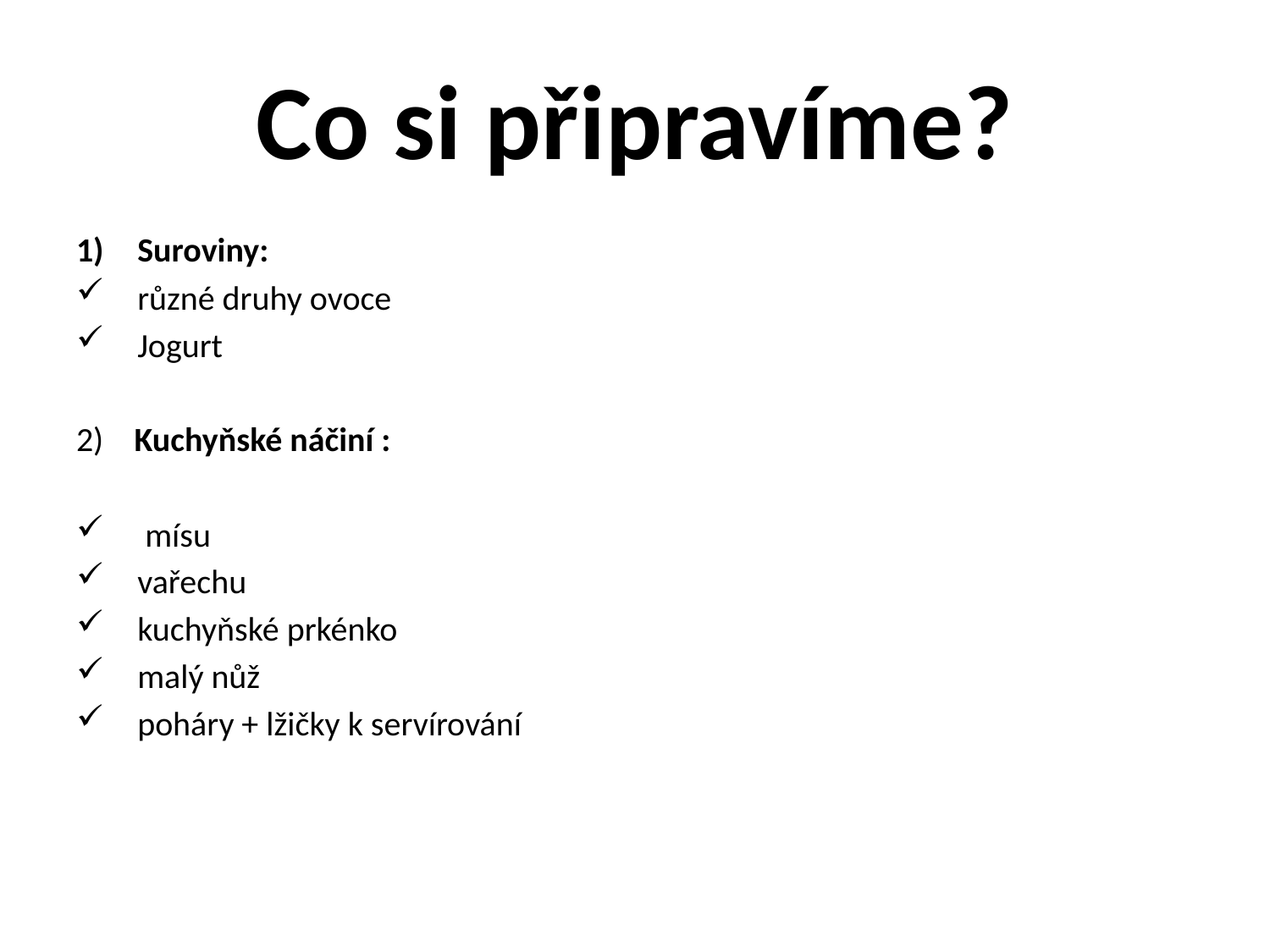

# Co si připravíme?
Suroviny:
různé druhy ovoce
Jogurt

2)    Kuchyňské náčiní :

 mísu
vařechu
kuchyňské prkénko
malý nůž
poháry + lžičky k servírování